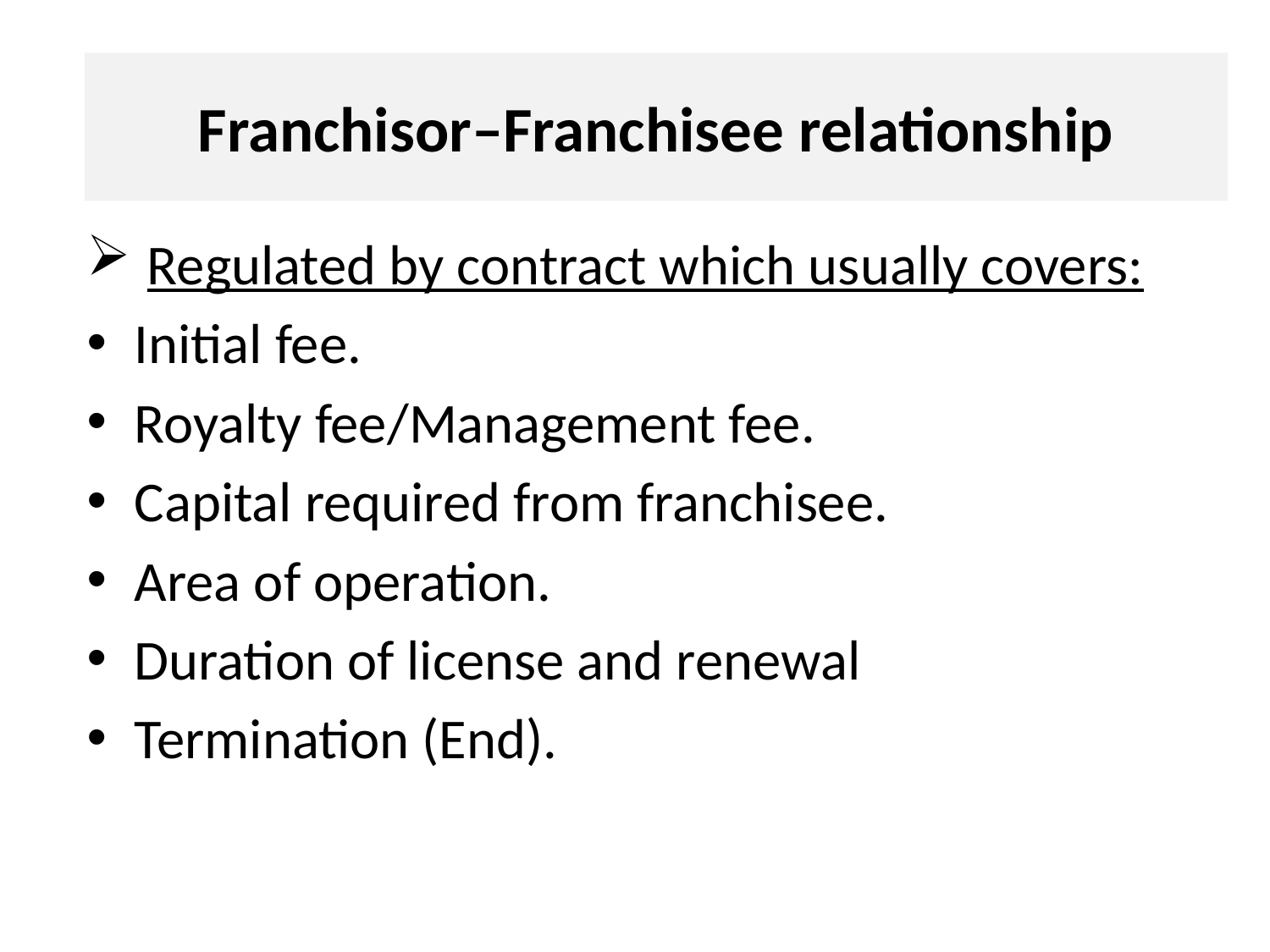

# Franchisor–Franchisee relationship
 Regulated by contract which usually covers:
Initial fee.
Royalty fee/Management fee.
Capital required from franchisee.
Area of operation.
Duration of license and renewal
Termination (End).